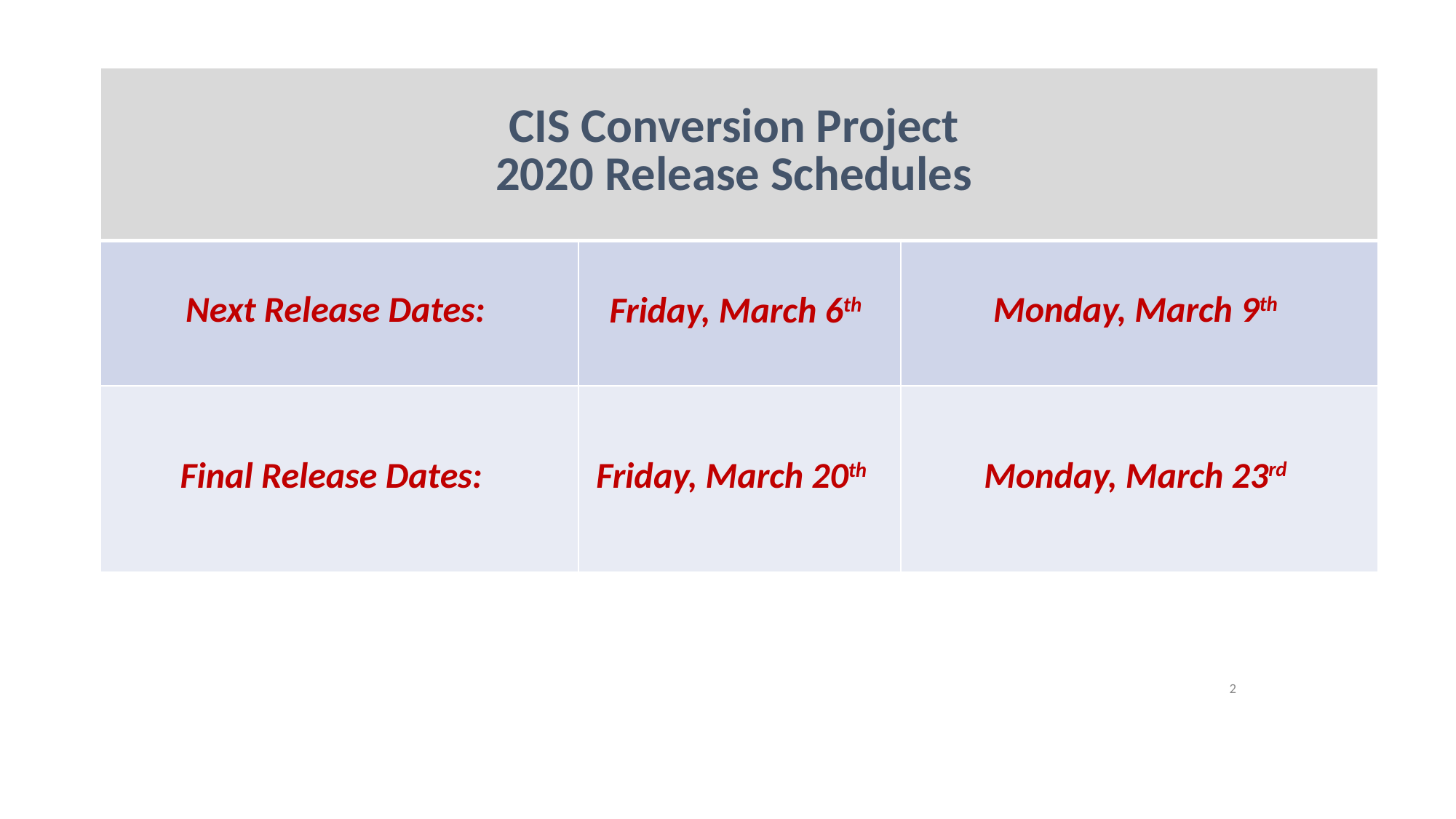

| CIS Conversion Project 2020 Release Schedules |  |  |
| --- | --- | --- |
| Next Release Dates: | Friday, March 6th | Monday, March 9th |
| Final Release Dates: | Friday, March 20th | Monday, March 23rd |
2